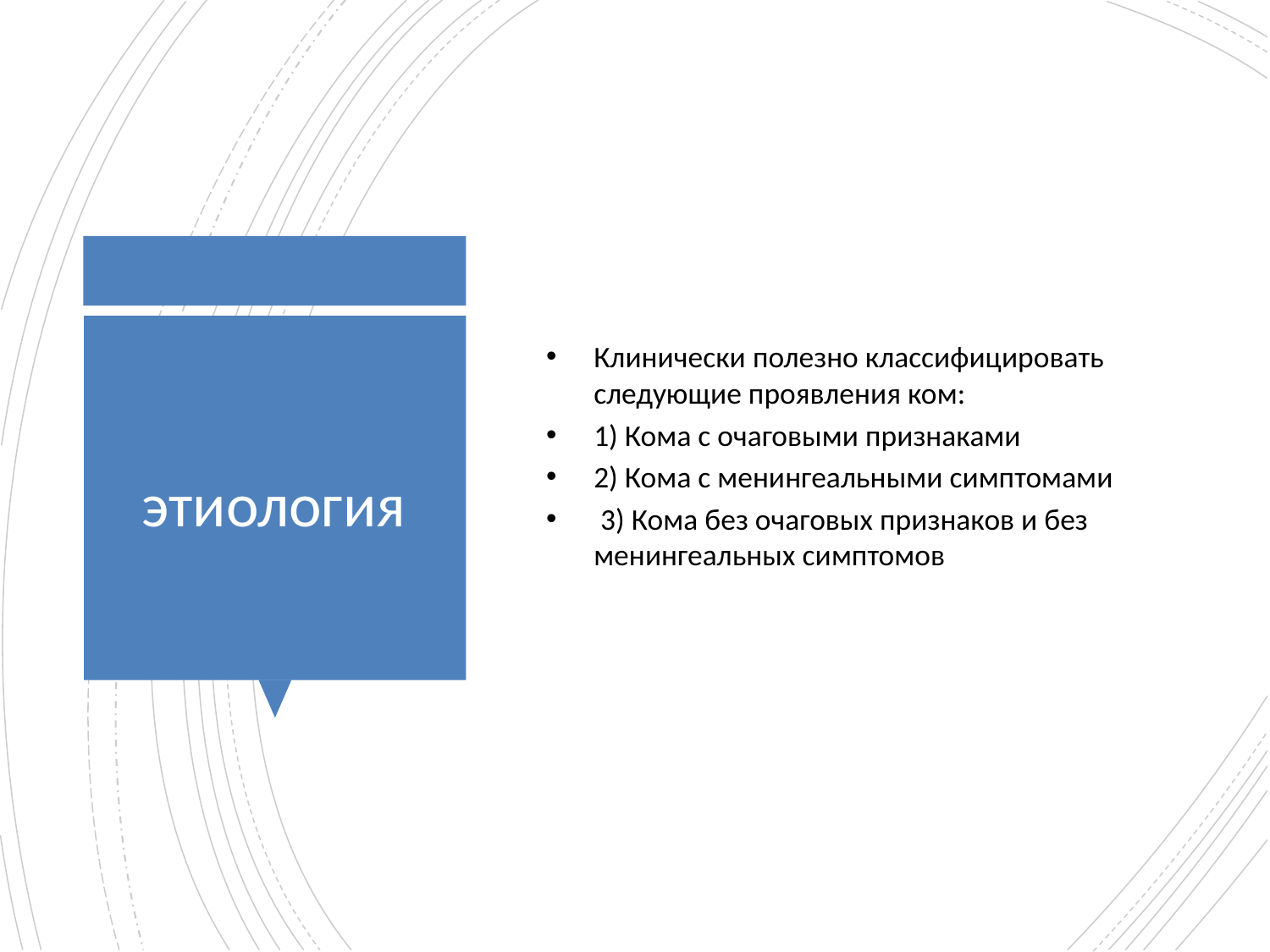

Клинически полезно классифицировать следующие проявления ком:
1) Кома с очаговыми признаками
2) Кома с менингеальными симптомами
 3) Кома без очаговых признаков и без менингеальных симптомов

# этиология